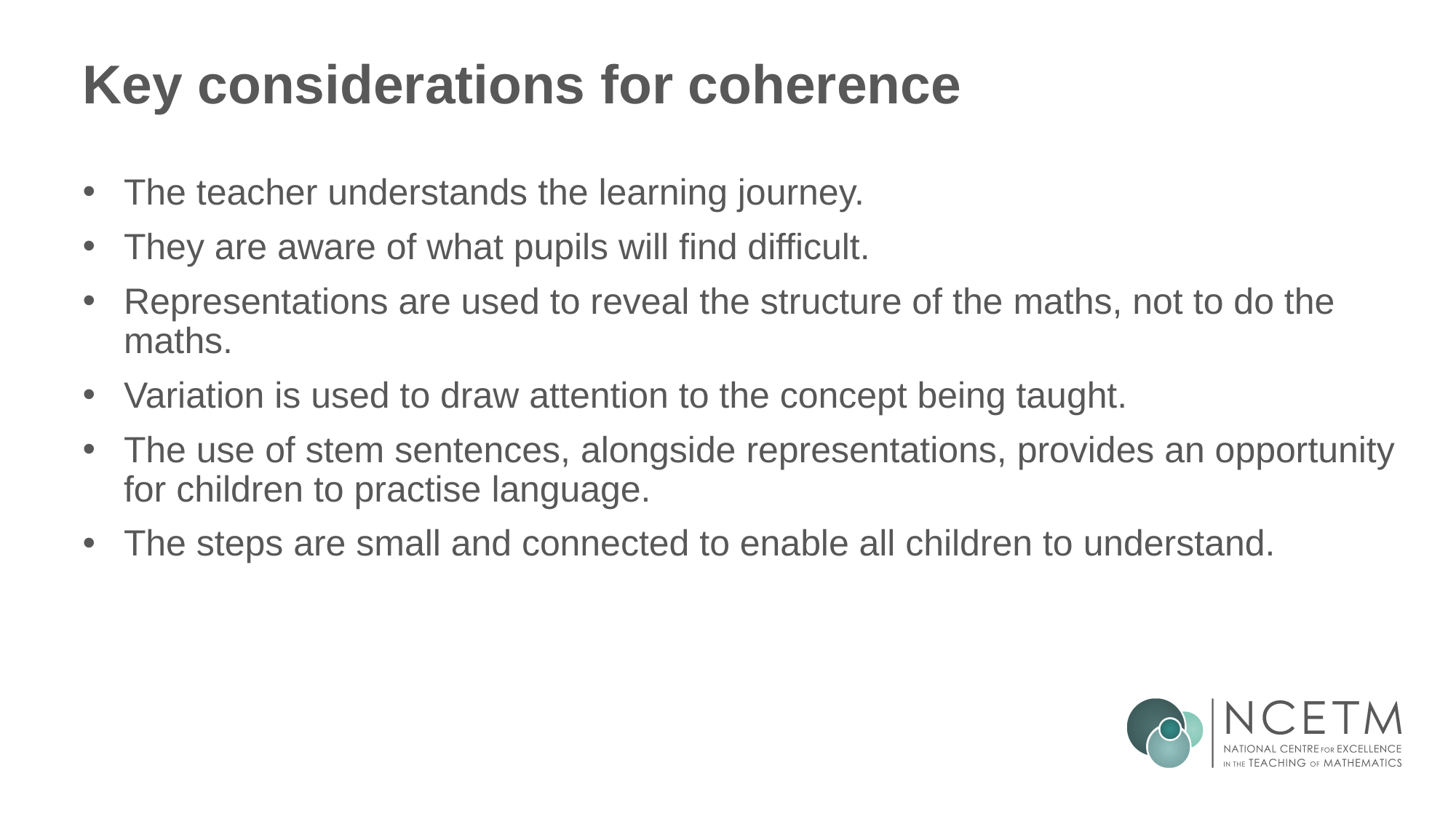

# Key considerations for coherence
The teacher understands the learning journey.
They are aware of what pupils will find difficult.
Representations are used to reveal the structure of the maths, not to do the maths.
Variation is used to draw attention to the concept being taught.
The use of stem sentences, alongside representations, provides an opportunity for children to practise language.
The steps are small and connected to enable all children to understand.